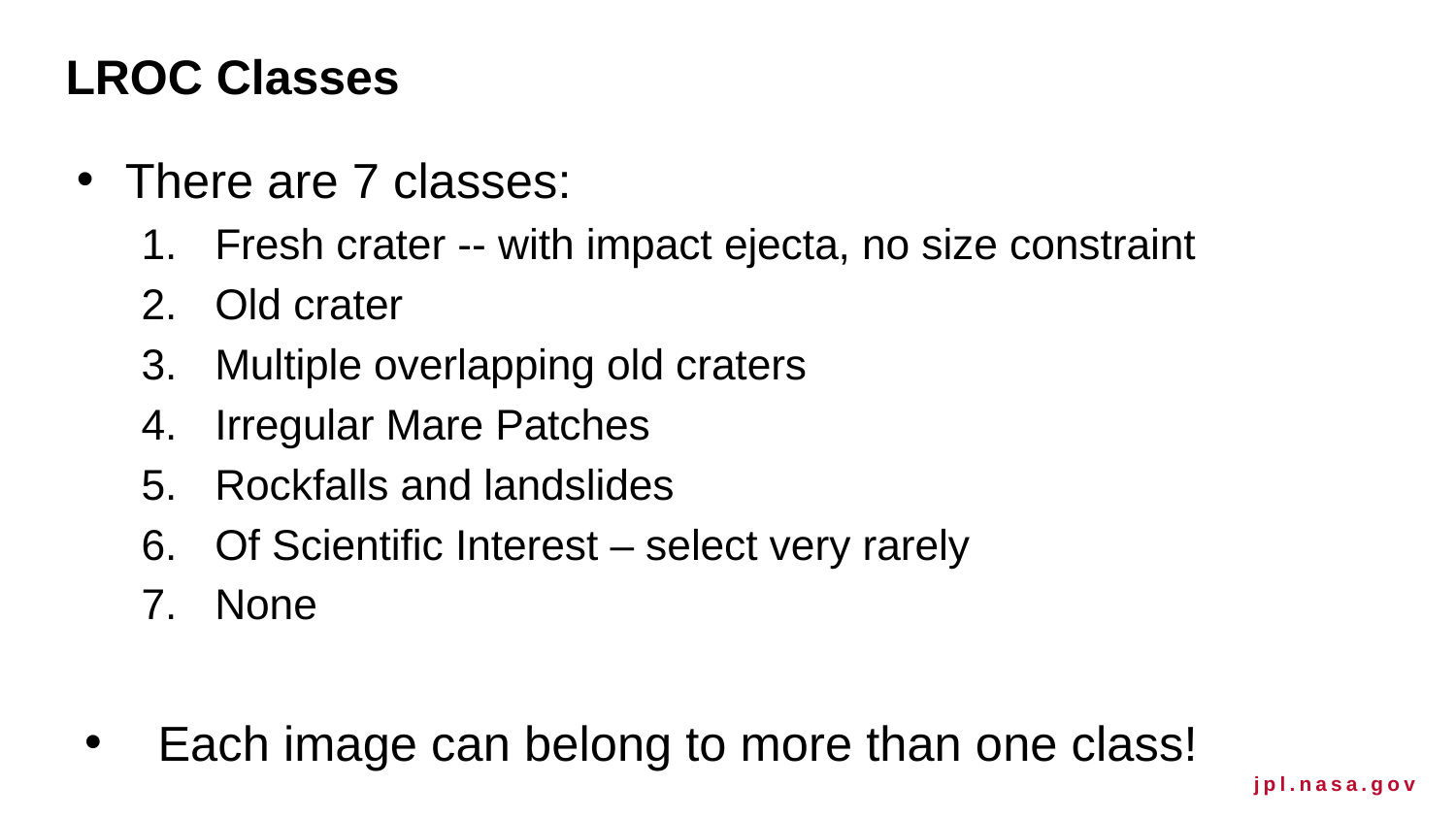

# LROC Classes
There are 7 classes:
Fresh crater -- with impact ejecta, no size constraint
Old crater
Multiple overlapping old craters
Irregular Mare Patches
Rockfalls and landslides
Of Scientific Interest – select very rarely
None

Each image can belong to more than one class!